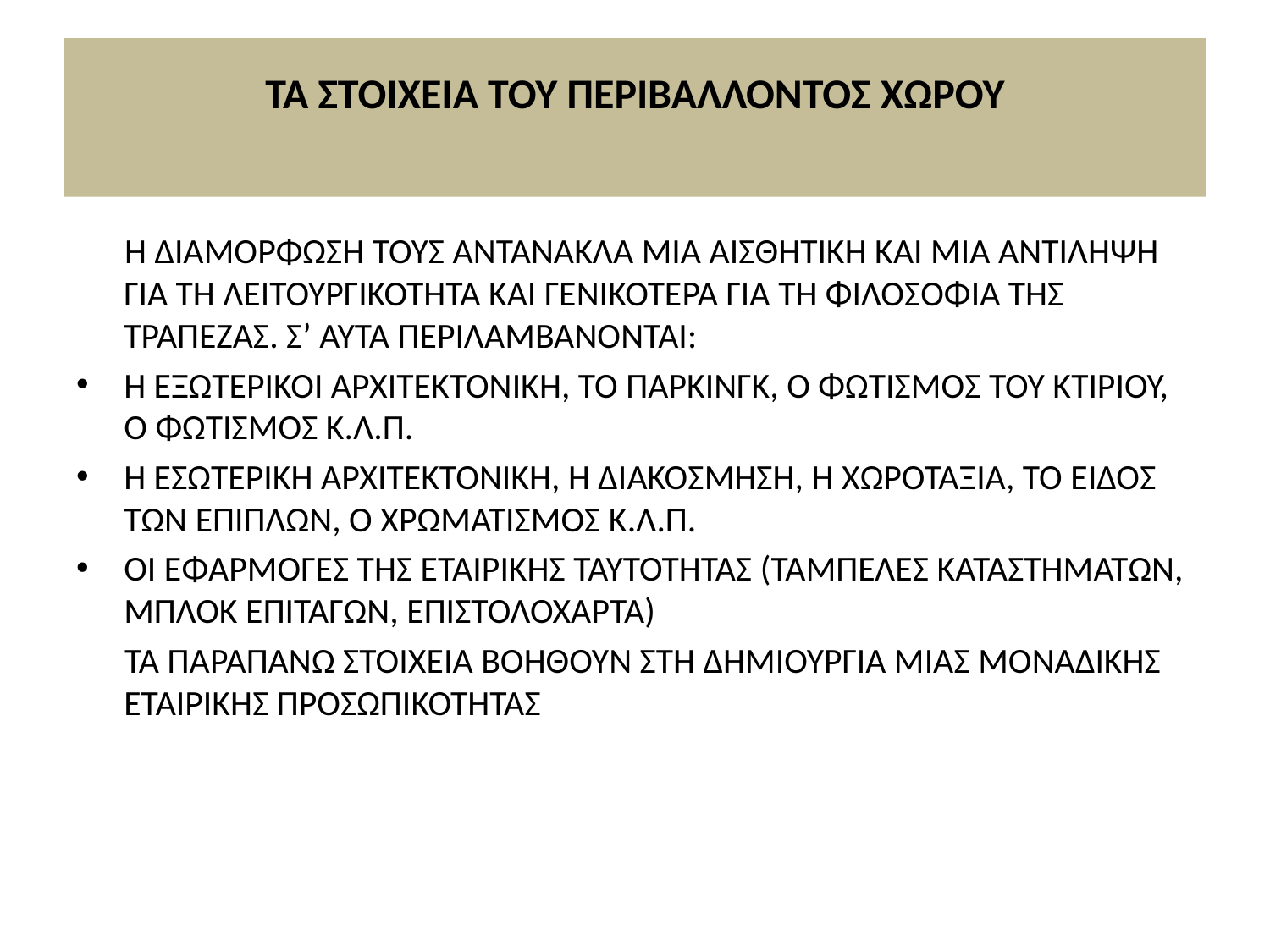

# ΤΑ ΣΤΟΙΧΕΙΑ ΤΟΥ ΠΕΡΙΒΑΛΛΟΝΤΟΣ ΧΩΡΟΥ
      Η ΔΙΑΜΟΡΦΩΣΗ ΤΟΥΣ ΑΝΤΑΝΑΚΛΑ ΜΙΑ ΑΙΣΘΗΤΙΚΗ ΚΑΙ ΜΙΑ ΑΝΤΙΛΗΨΗ ΓΙΑ ΤΗ ΛΕΙΤΟΥΡΓΙΚΟΤΗΤΑ ΚΑΙ ΓΕΝΙΚΟΤΕΡΑ ΓΙΑ ΤΗ ΦΙΛΟΣΟΦΙΑ ΤΗΣ ΤΡΑΠΕΖΑΣ. Σ’ ΑΥΤΑ ΠΕΡΙΛΑΜΒΑΝΟΝΤΑΙ:
Η ΕΞΩΤΕΡΙΚΟΙ ΑΡΧΙΤΕΚΤΟΝΙΚΗ, ΤΟ ΠΑΡΚΙΝΓΚ, Ο ΦΩΤΙΣΜΟΣ ΤΟΥ ΚΤΙΡΙΟΥ, Ο ΦΩΤΙΣΜΟΣ Κ.Λ.Π.
Η ΕΣΩΤΕΡΙΚΗ ΑΡΧΙΤΕΚΤΟΝΙΚΗ, Η ΔΙΑΚΟΣΜΗΣΗ, Η ΧΩΡΟΤΑΞΙΑ, ΤΟ ΕΙΔΟΣ ΤΩΝ ΕΠΙΠΛΩΝ, Ο ΧΡΩΜΑΤΙΣΜΟΣ Κ.Λ.Π.
ΟΙ ΕΦΑΡΜΟΓΕΣ ΤΗΣ ΕΤΑΙΡΙΚΗΣ ΤΑΥΤΟΤΗΤΑΣ (ΤΑΜΠΕΛΕΣ ΚΑΤΑΣΤΗΜΑΤΩΝ, ΜΠΛΟΚ ΕΠΙΤΑΓΩΝ, ΕΠΙΣΤΟΛΟΧΑΡΤΑ)
      ΤΑ ΠΑΡΑΠΑΝΩ ΣΤΟΙΧΕΙΑ ΒΟΗΘΟΥΝ ΣΤΗ ΔΗΜΙΟΥΡΓΙΑ ΜΙΑΣ ΜΟΝΑΔΙΚΗΣ ΕΤΑΙΡΙΚΗΣ ΠΡΟΣΩΠΙΚΟΤΗΤΑΣ